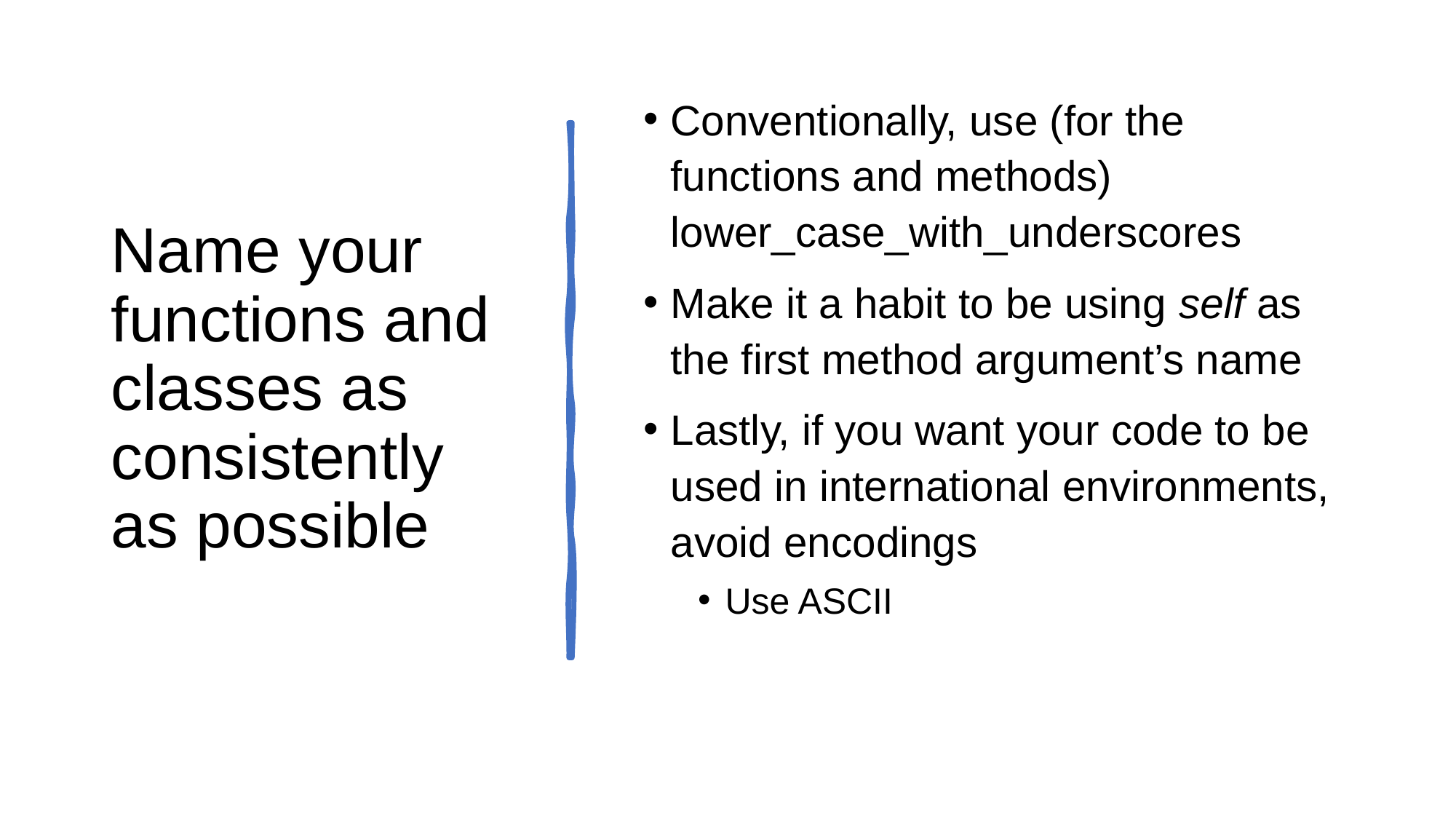

# Name your functions and classes as consistently as possible
Conventionally, use (for the functions and methods) lower_case_with_underscores
Make it a habit to be using self as the first method argument’s name
Lastly, if you want your code to be used in international environments, avoid encodings
Use ASCII